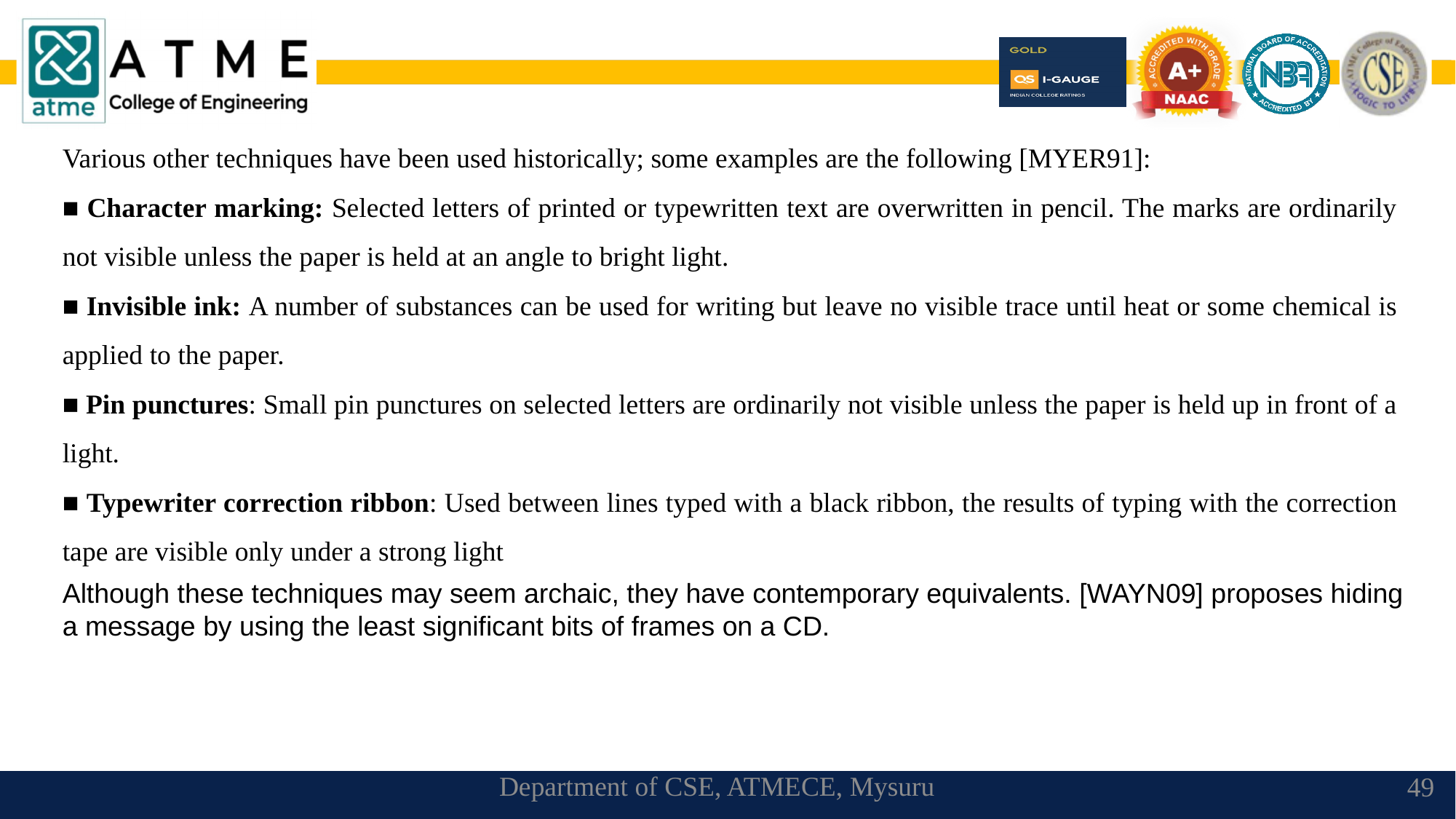

Various other techniques have been used historically; some examples are the following [MYER91]:
■ Character marking: Selected letters of printed or typewritten text are overwritten in pencil. The marks are ordinarily not visible unless the paper is held at an angle to bright light.
■ Invisible ink: A number of substances can be used for writing but leave no visible trace until heat or some chemical is applied to the paper.
■ Pin punctures: Small pin punctures on selected letters are ordinarily not visible unless the paper is held up in front of a light.
■ Typewriter correction ribbon: Used between lines typed with a black ribbon, the results of typing with the correction tape are visible only under a strong light
Although these techniques may seem archaic, they have contemporary equivalents. [WAYN09] proposes hiding a message by using the least significant bits of frames on a CD.
Department of CSE, ATMECE, Mysuru
49